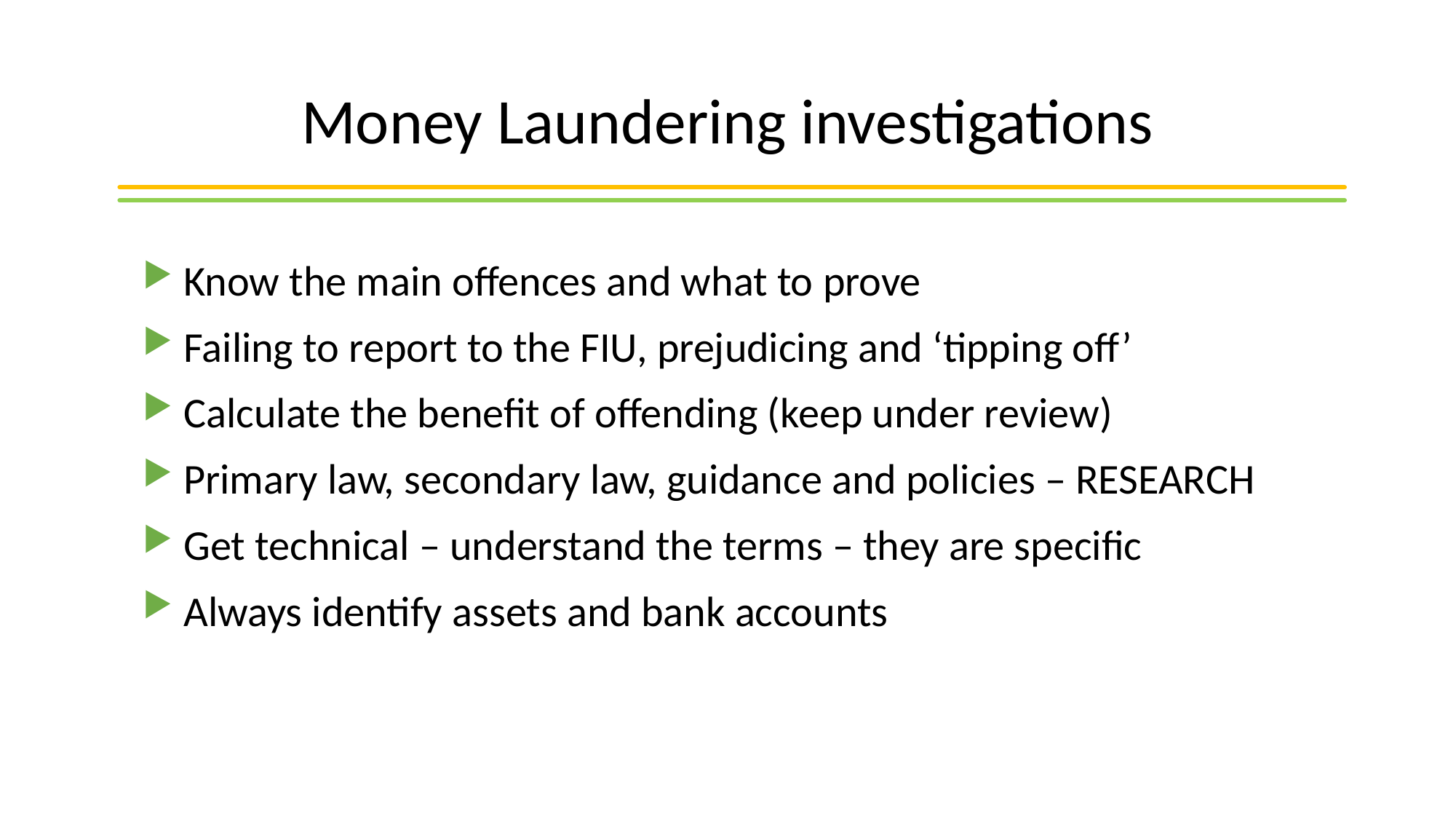

# Money Laundering investigations
Know the main offences and what to prove
Failing to report to the FIU, prejudicing and ‘tipping off’
Calculate the benefit of offending (keep under review)
Primary law, secondary law, guidance and policies – RESEARCH
Get technical – understand the terms – they are specific
Always identify assets and bank accounts